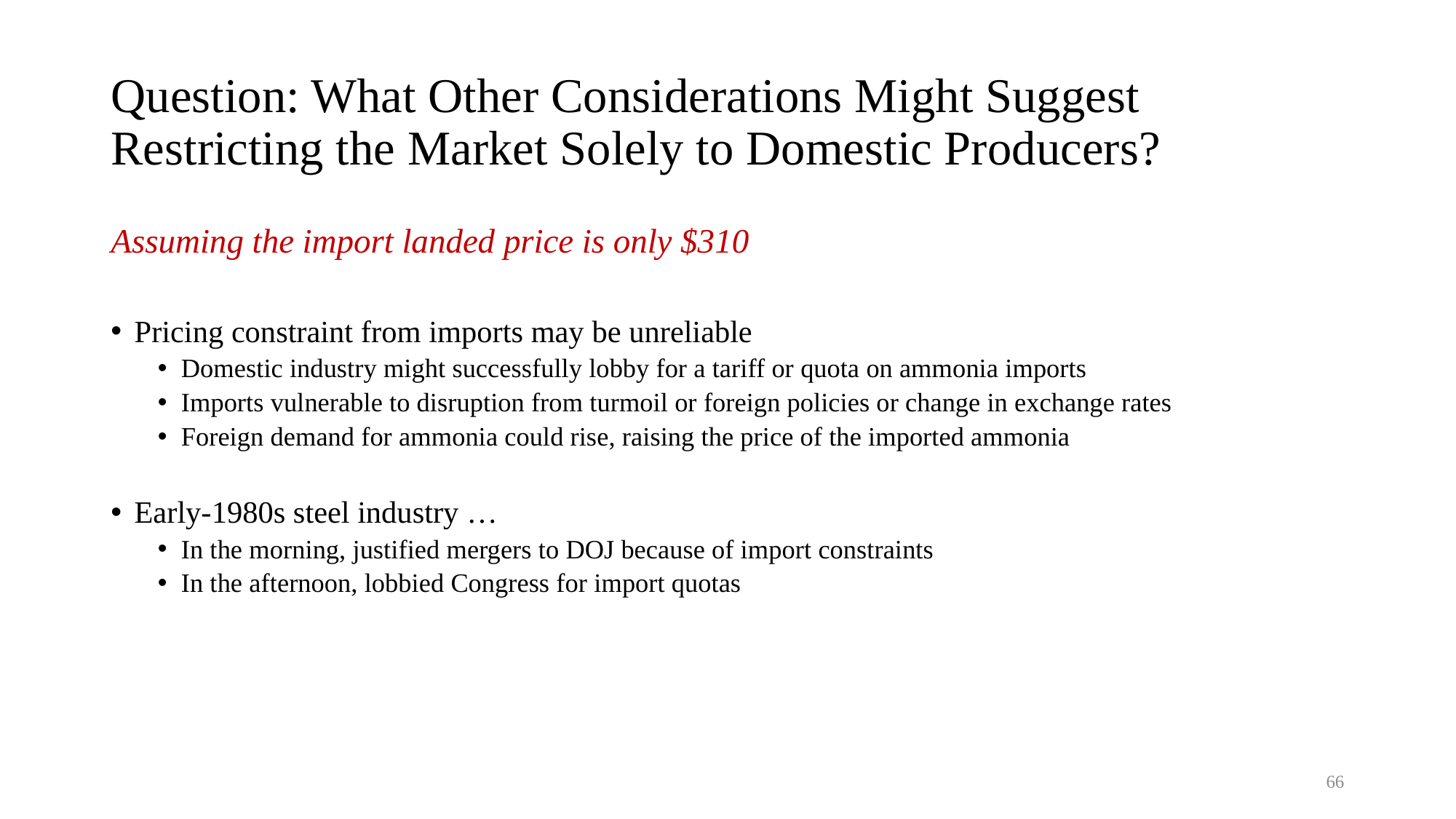

# Question: What Other Considerations Might Suggest Restricting the Market Solely to Domestic Producers?
Assuming the import landed price is only $310

Pricing constraint from imports may be unreliable
Domestic industry might successfully lobby for a tariff or quota on ammonia imports
Imports vulnerable to disruption from turmoil or foreign policies or change in exchange rates
Foreign demand for ammonia could rise, raising the price of the imported ammonia

Early-1980s steel industry …
In the morning, justified mergers to DOJ because of import constraints
In the afternoon, lobbied Congress for import quotas

66